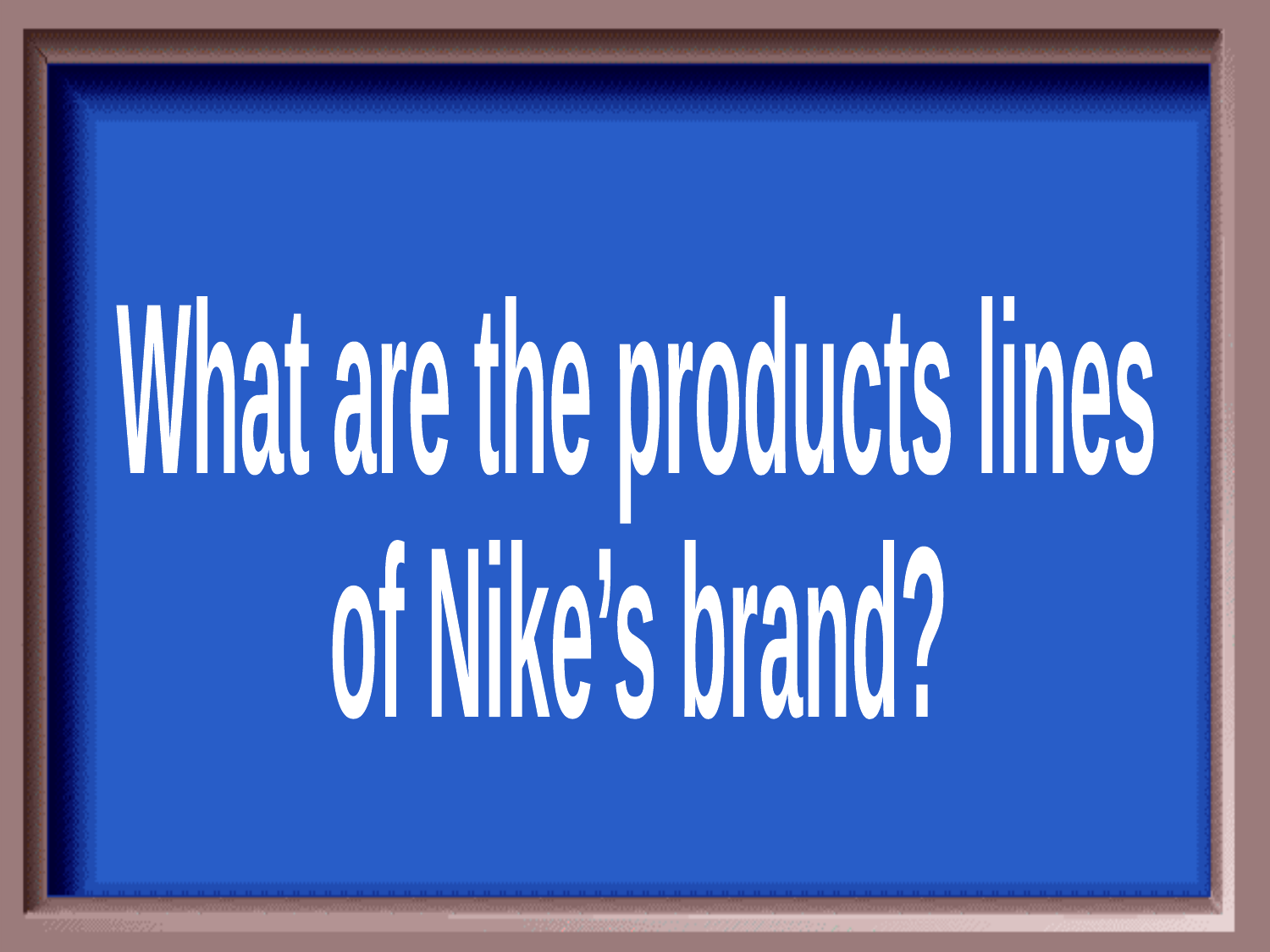

What are the products lines
of Nike’s brand?